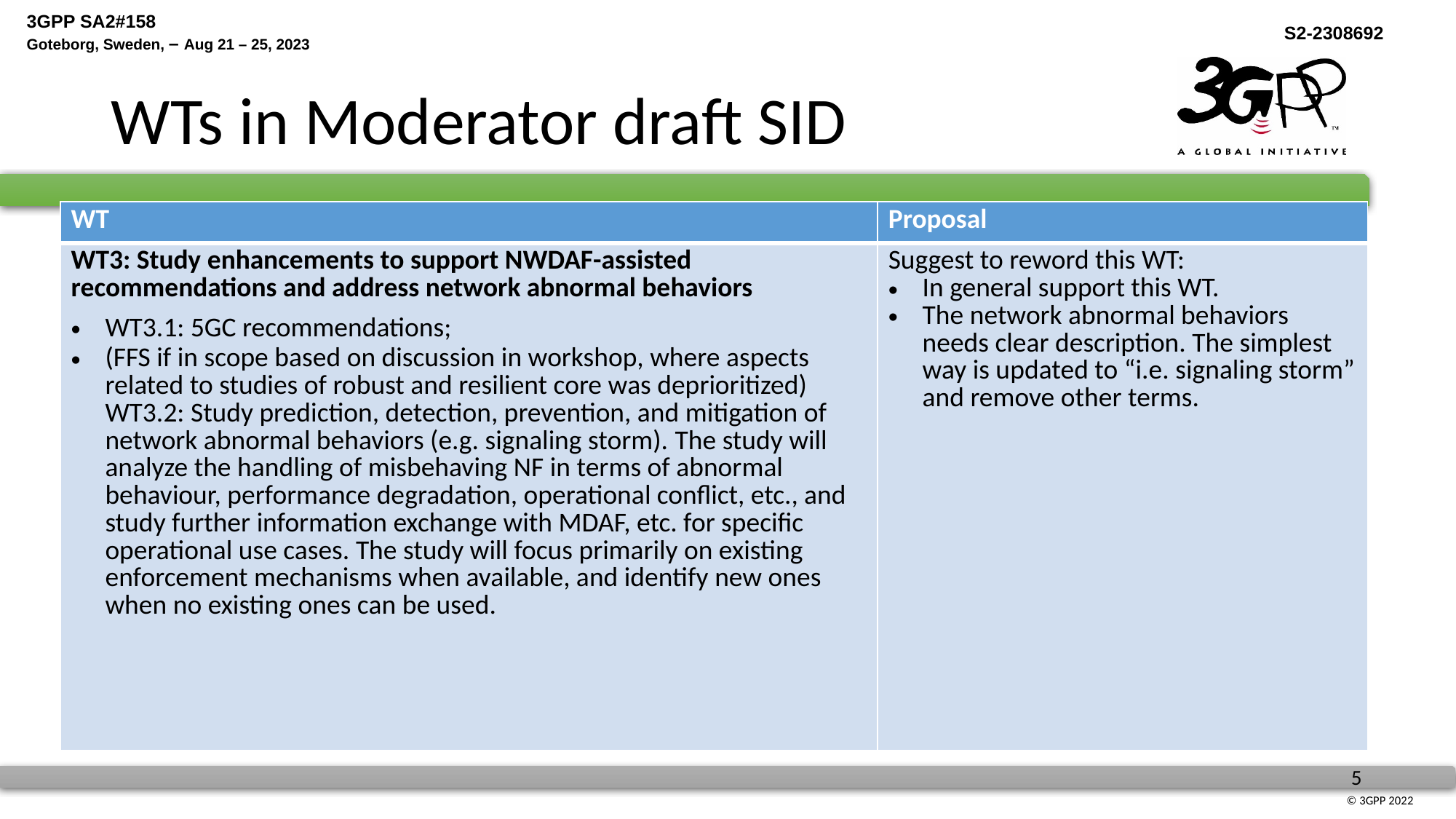

# WTs in Moderator draft SID
| WT | Proposal |
| --- | --- |
| WT3: Study enhancements to support NWDAF-assisted recommendations and address network abnormal behaviors WT3.1: 5GC recommendations; (FFS if in scope based on discussion in workshop, where aspects related to studies of robust and resilient core was deprioritized) WT3.2: Study prediction, detection, prevention, and mitigation of network abnormal behaviors (e.g. signaling storm). The study will analyze the handling of misbehaving NF in terms of abnormal behaviour, performance degradation, operational conflict, etc., and study further information exchange with MDAF, etc. for specific operational use cases. The study will focus primarily on existing enforcement mechanisms when available, and identify new ones when no existing ones can be used. | Suggest to reword this WT: In general support this WT. The network abnormal behaviors needs clear description. The simplest way is updated to “i.e. signaling storm” and remove other terms. |